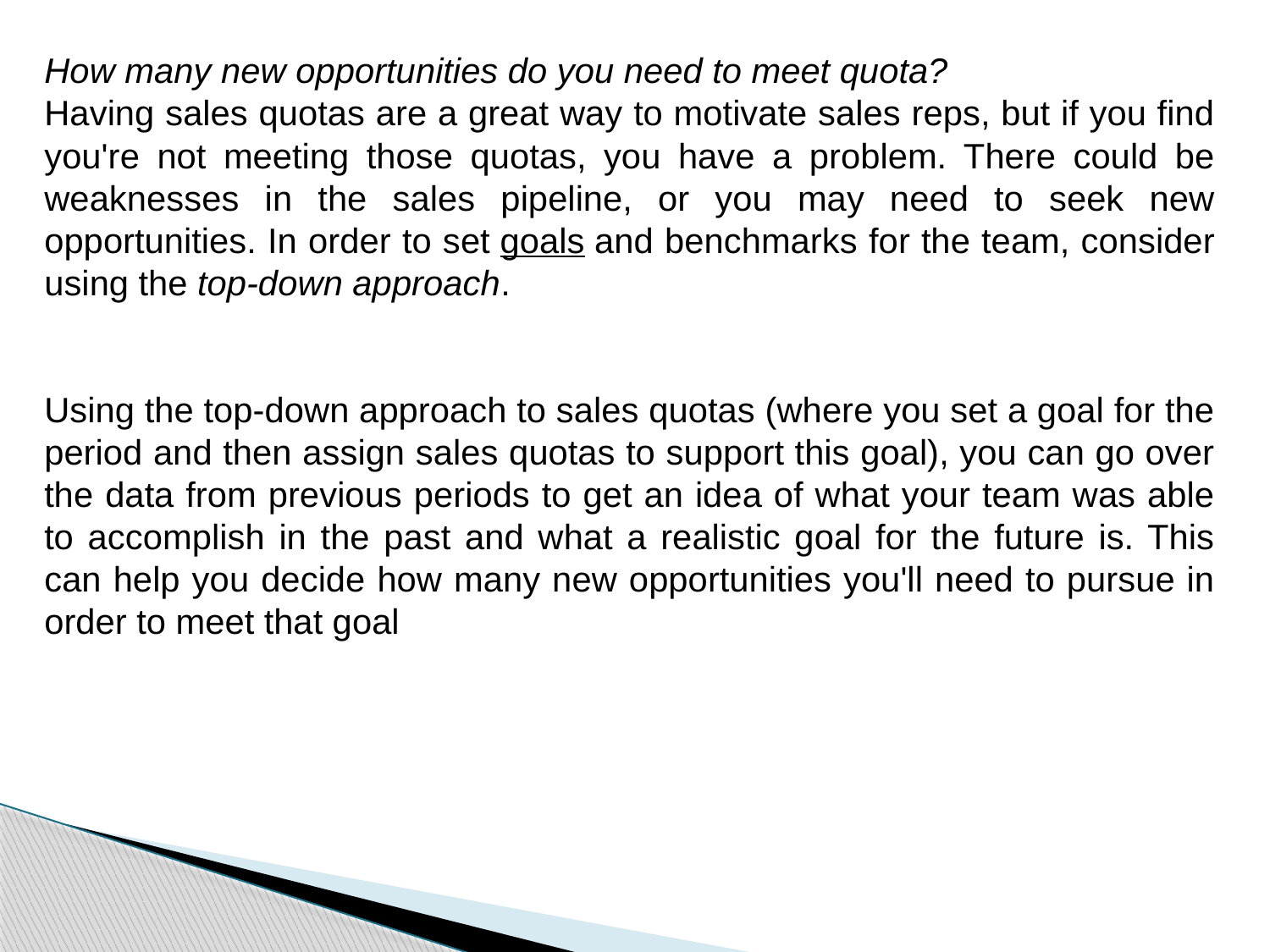

How many new opportunities do you need to meet quota?
Having sales quotas are a great way to motivate sales reps, but if you find you're not meeting those quotas, you have a problem. There could be weaknesses in the sales pipeline, or you may need to seek new opportunities. In order to set goals and benchmarks for the team, consider using the top-down approach.

Using the top-down approach to sales quotas (where you set a goal for the period and then assign sales quotas to support this goal), you can go over the data from previous periods to get an idea of what your team was able to accomplish in the past and what a realistic goal for the future is. This can help you decide how many new opportunities you'll need to pursue in order to meet that goal